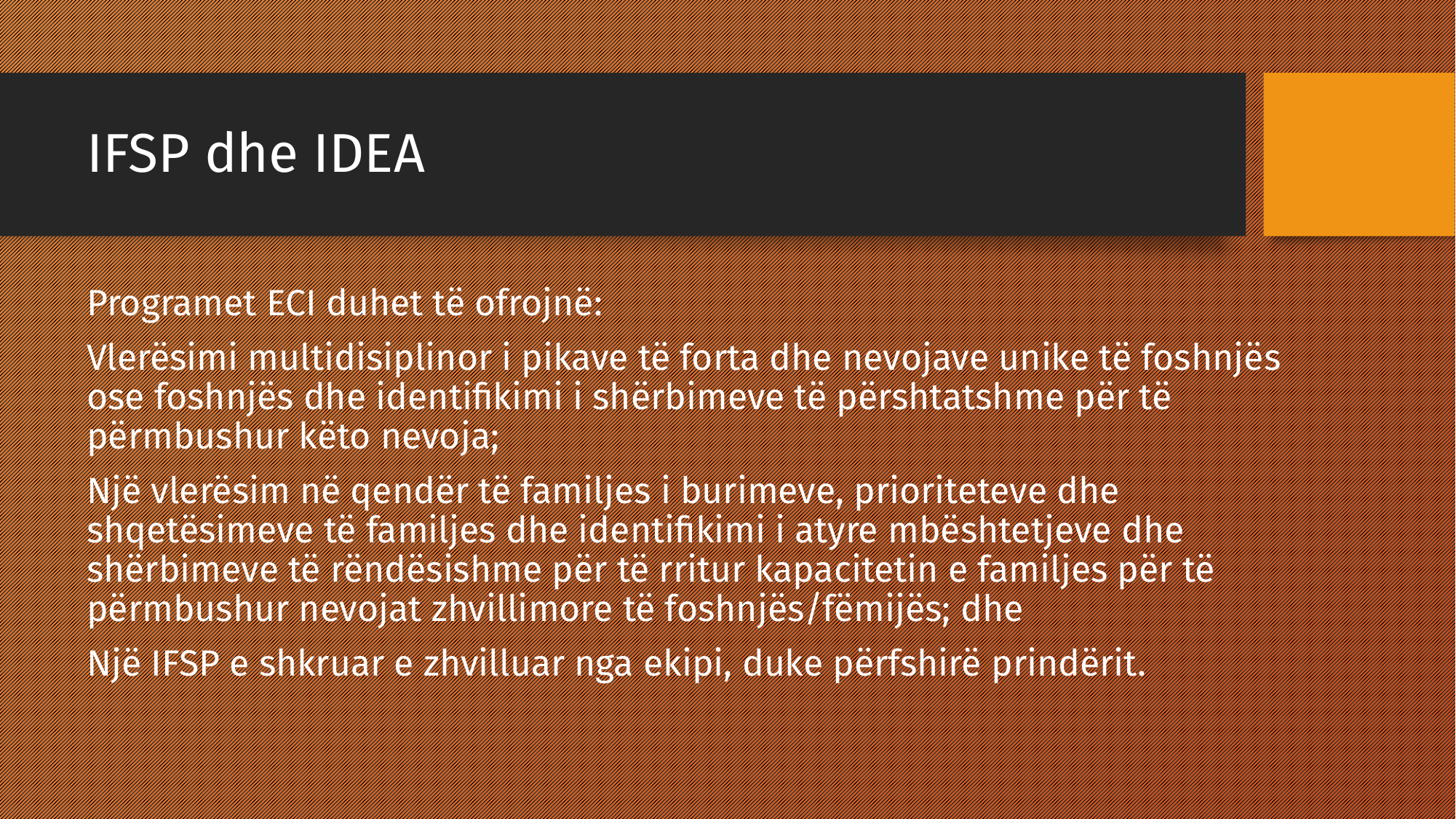

# IFSP dhe IDEA
Programet ECI duhet të ofrojnë:
Vlerësimi multidisiplinor i pikave të forta dhe nevojave unike të foshnjës ose foshnjës dhe identifikimi i shërbimeve të përshtatshme për të përmbushur këto nevoja;
Një vlerësim në qendër të familjes i burimeve, prioriteteve dhe shqetësimeve të familjes dhe identifikimi i atyre mbështetjeve dhe shërbimeve të rëndësishme për të rritur kapacitetin e familjes për të përmbushur nevojat zhvillimore të foshnjës/fëmijës; dhe
Një IFSP e shkruar e zhvilluar nga ekipi, duke përfshirë prindërit.